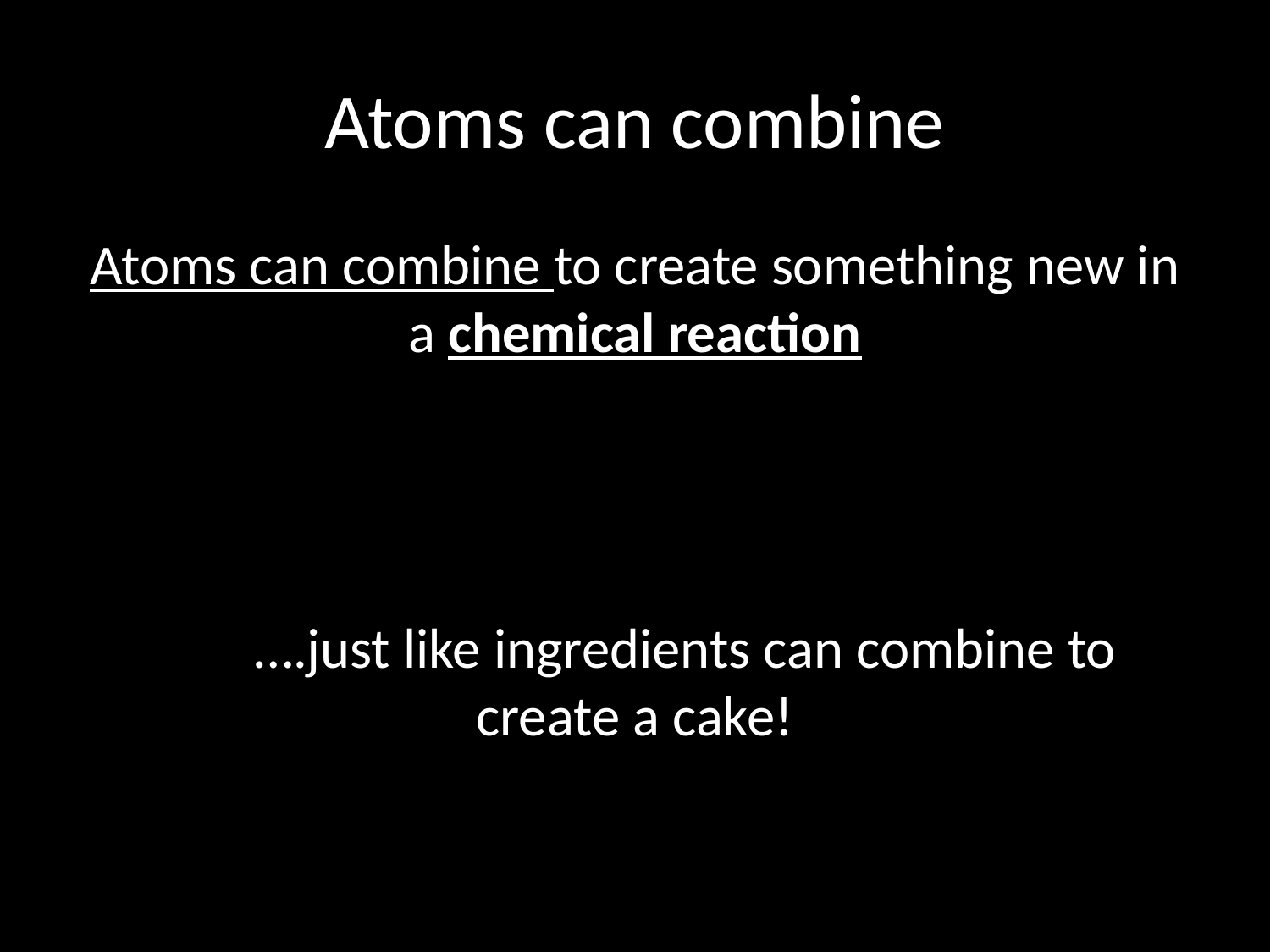

# Atoms can combine
Atoms can combine to create something new in a chemical reaction

	….just like ingredients can combine to 	create a cake!